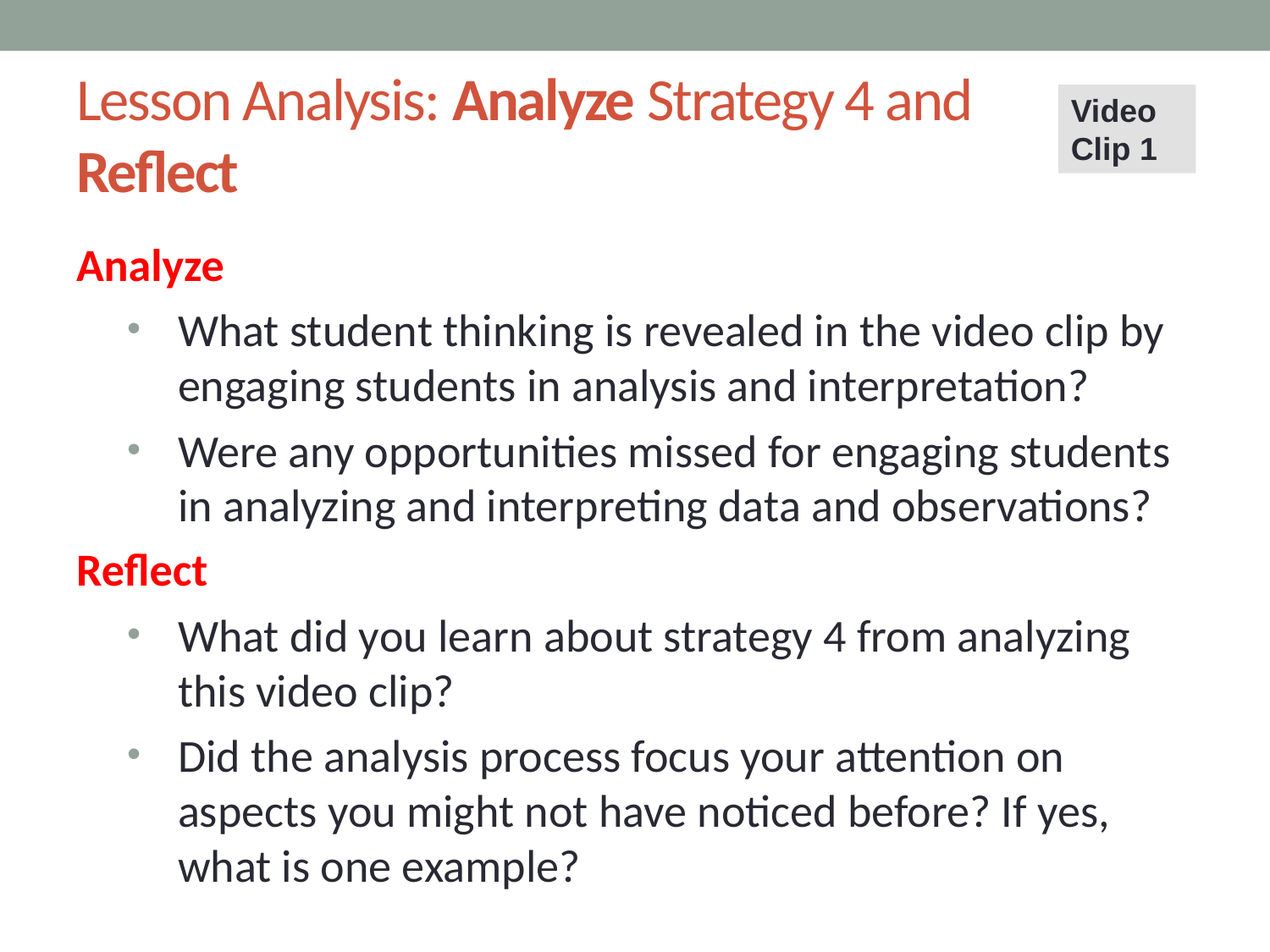

# Lesson Analysis: Analyze Strategy 4 and Reflect
Video Clip 1
Analyze
What student thinking is revealed in the video clip by engaging students in analysis and interpretation?
Were any opportunities missed for engaging students in analyzing and interpreting data and observations?
Reflect
What did you learn about strategy 4 from analyzing this video clip?
Did the analysis process focus your attention on aspects you might not have noticed before? If yes, what is one example?